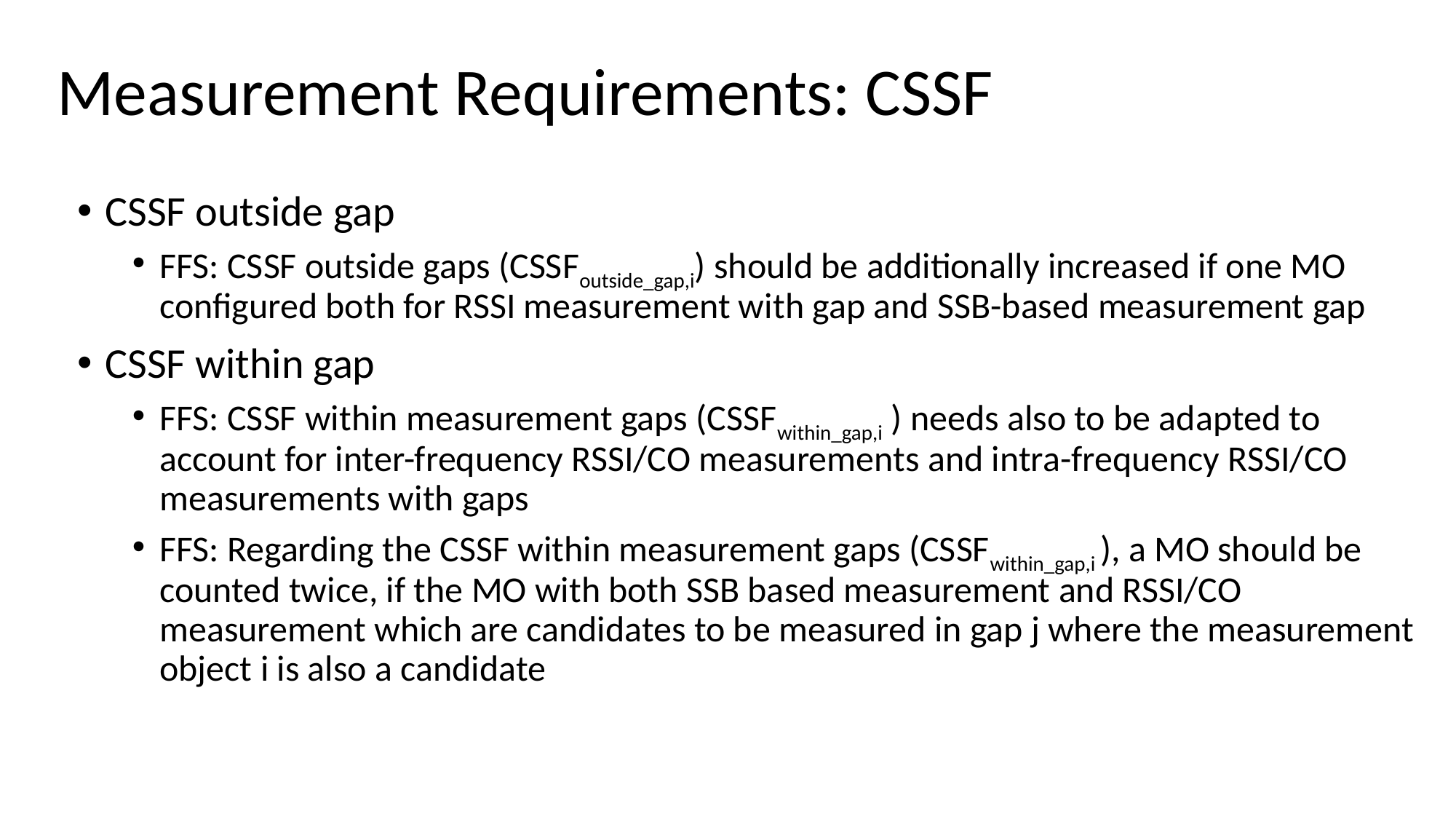

# Measurement Requirements: CSSF
CSSF outside gap
FFS: CSSF outside gaps (CSSFoutside_gap,i) should be additionally increased if one MO configured both for RSSI measurement with gap and SSB-based measurement gap
CSSF within gap
FFS: CSSF within measurement gaps (CSSFwithin_gap,i ) needs also to be adapted to account for inter-frequency RSSI/CO measurements and intra-frequency RSSI/CO measurements with gaps
FFS: Regarding the CSSF within measurement gaps (CSSFwithin_gap,i ), a MO should be counted twice, if the MO with both SSB based measurement and RSSI/CO measurement which are candidates to be measured in gap j where the measurement object i is also a candidate